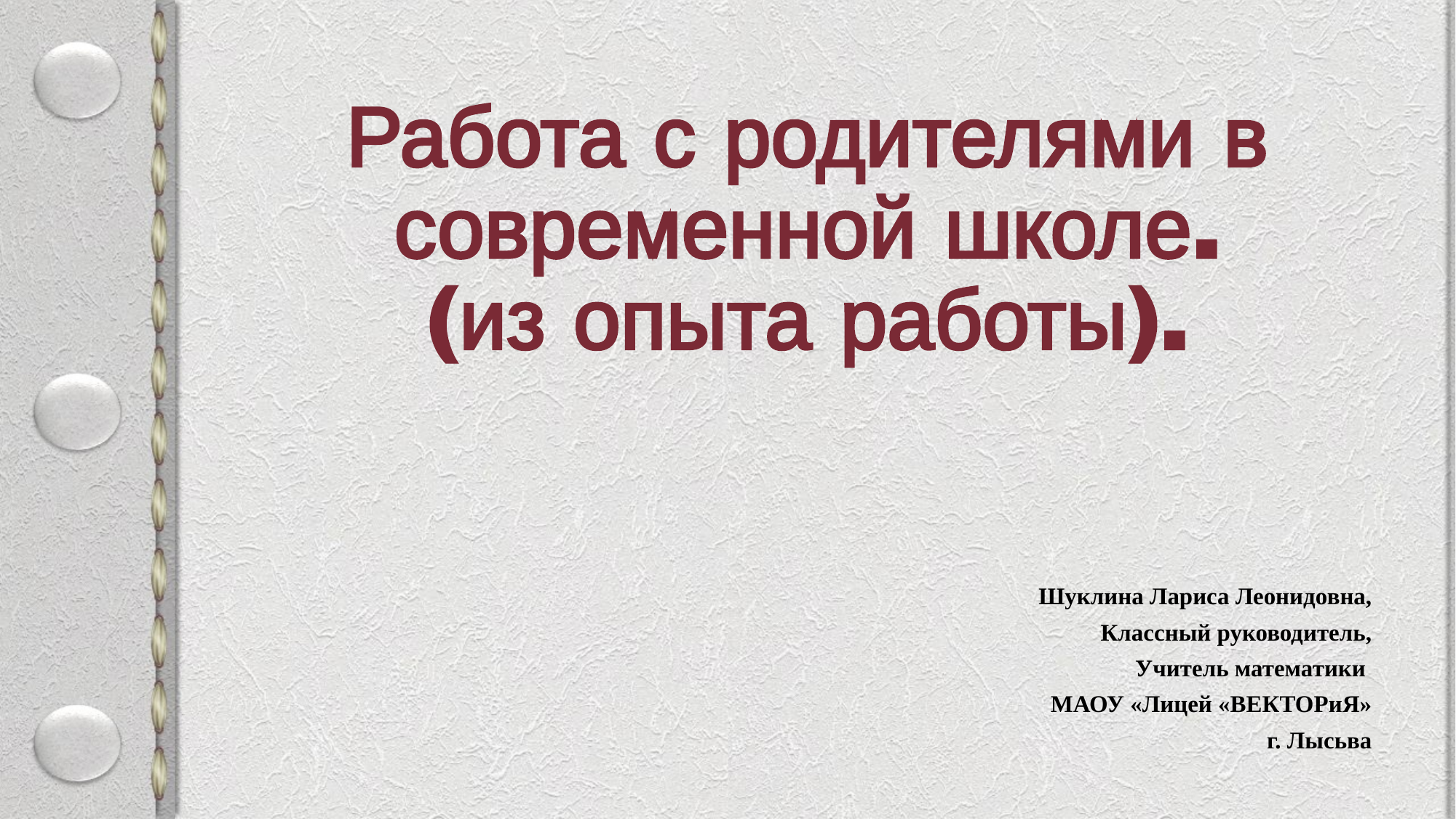

# Работа с родителями в современной школе. (из опыта работы).

Шуклина Лариса Леонидовна,
Классный руководитель,
Учитель математики
МАОУ «Лицей «ВЕКТОРиЯ»
г. Лысьва